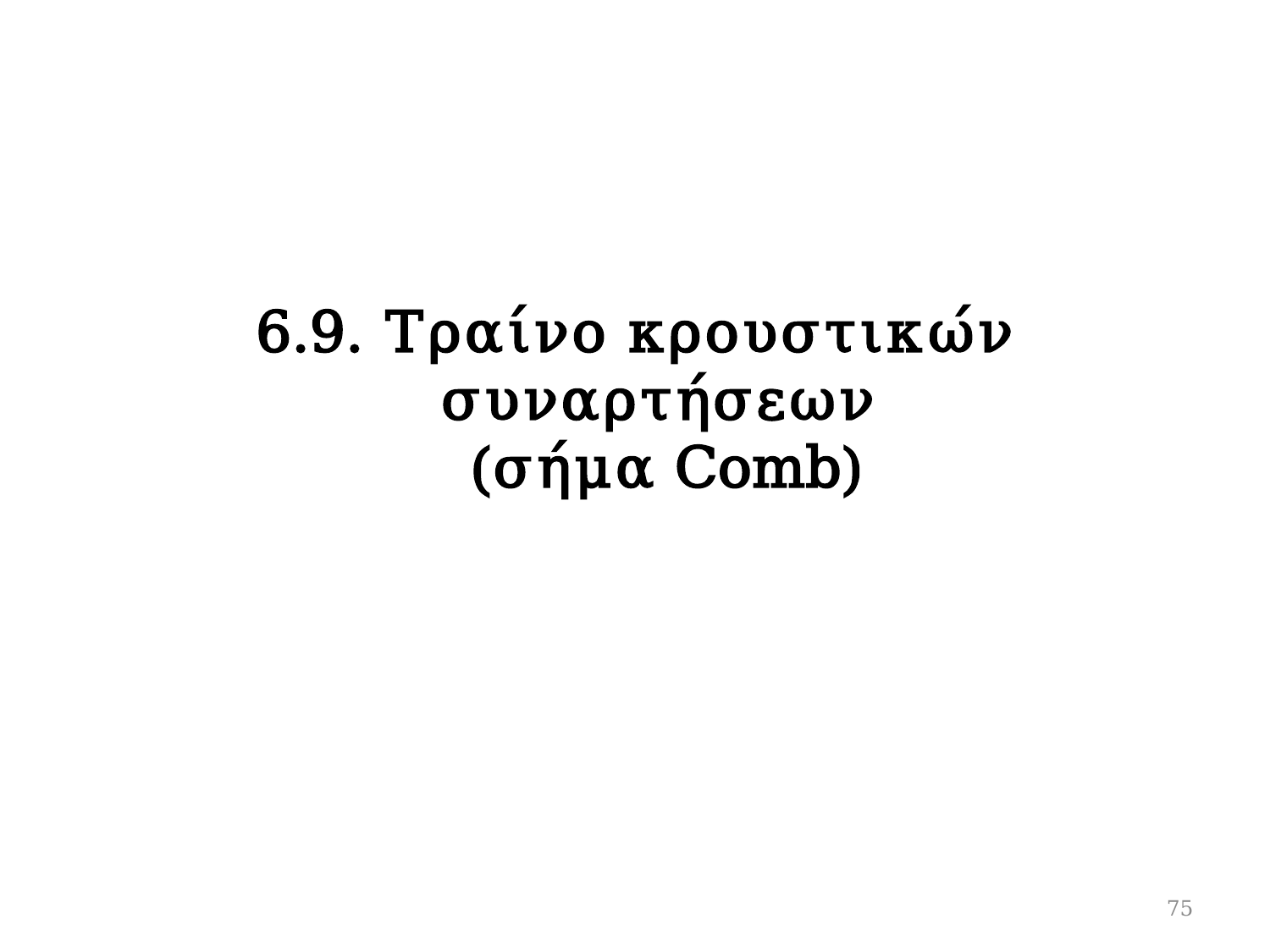

# 6.9. Τραίνο κρουστικών συναρτήσεων (σήμα Comb)
75